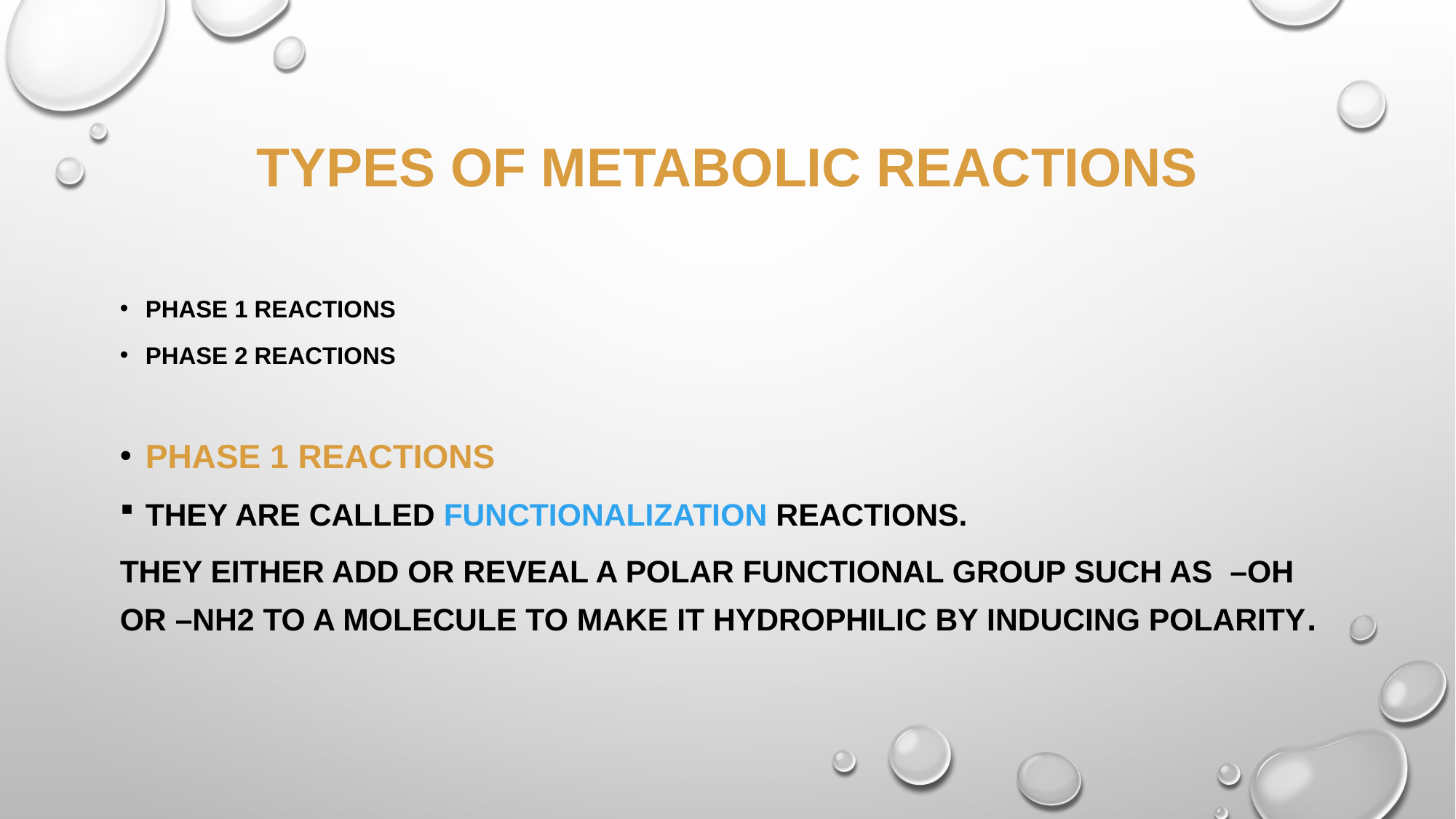

# Types of metabolic reactions
Phase 1 reactions
PHASE 2 REACTIONS

Phase 1 reactions
They are called functionalization reactions.
They either add or reveal a polar functional group such as  –OH or –NH2 to a molecule to make it hydrophilic by inducing polarity.